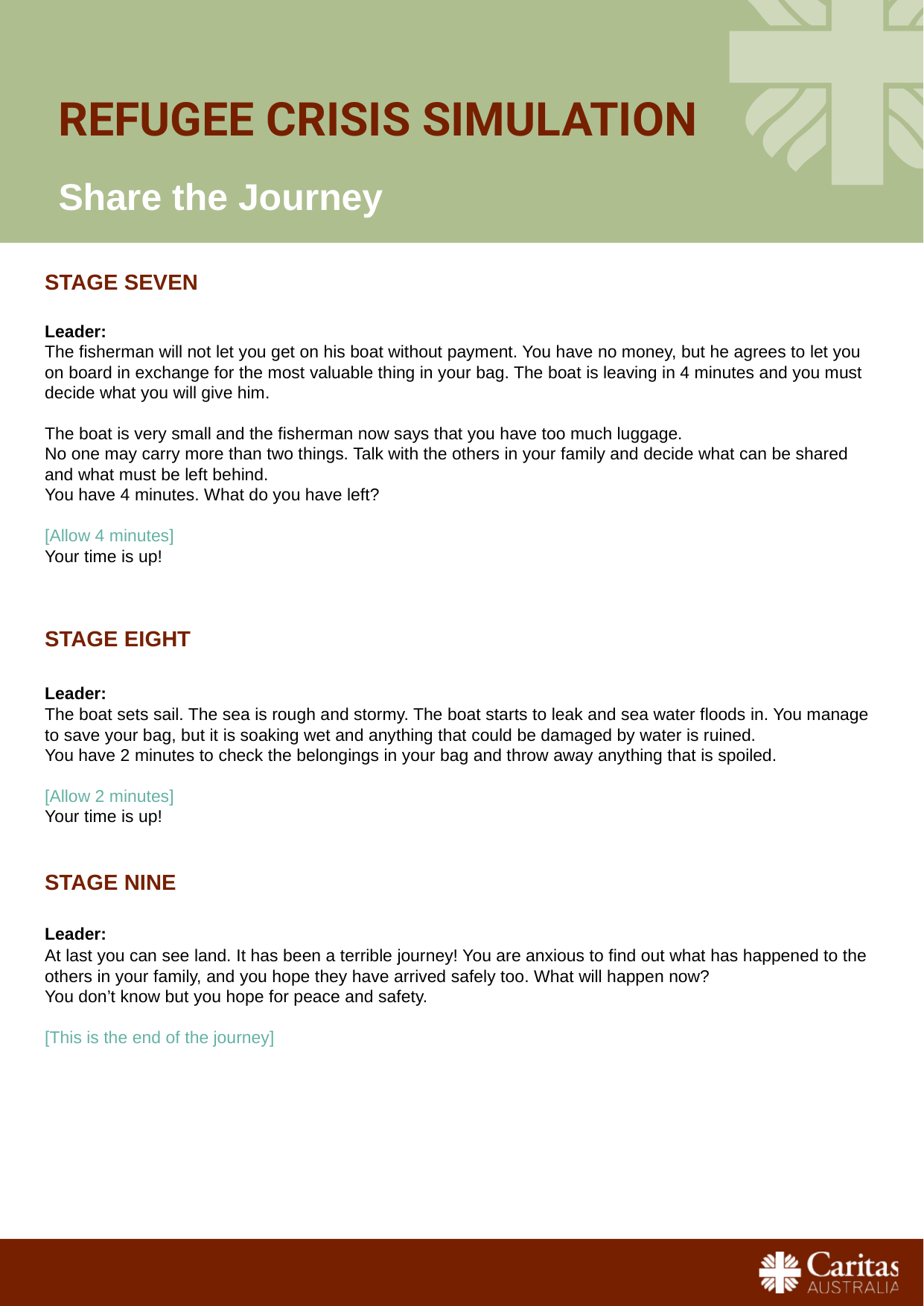

# Refugee crisis simulation
Share the Journey
STAGE SEVEN

Leader:
The fisherman will not let you get on his boat without payment. You have no money, but he agrees to let you on board in exchange for the most valuable thing in your bag. The boat is leaving in 4 minutes and you must decide what you will give him.

The boat is very small and the fisherman now says that you have too much luggage.
No one may carry more than two things. Talk with the others in your family and decide what can be shared and what must be left behind.
You have 4 minutes. What do you have left?

[Allow 4 minutes]
Your time is up!

STAGE EIGHT

Leader:
The boat sets sail. The sea is rough and stormy. The boat starts to leak and sea water floods in. You manage to save your bag, but it is soaking wet and anything that could be damaged by water is ruined.
You have 2 minutes to check the belongings in your bag and throw away anything that is spoiled.

[Allow 2 minutes]
Your time is up!

STAGE NINE

Leader:
At last you can see land. It has been a terrible journey! You are anxious to find out what has happened to the others in your family, and you hope they have arrived safely too. What will happen now?
You don’t know but you hope for peace and safety.

[This is the end of the journey]